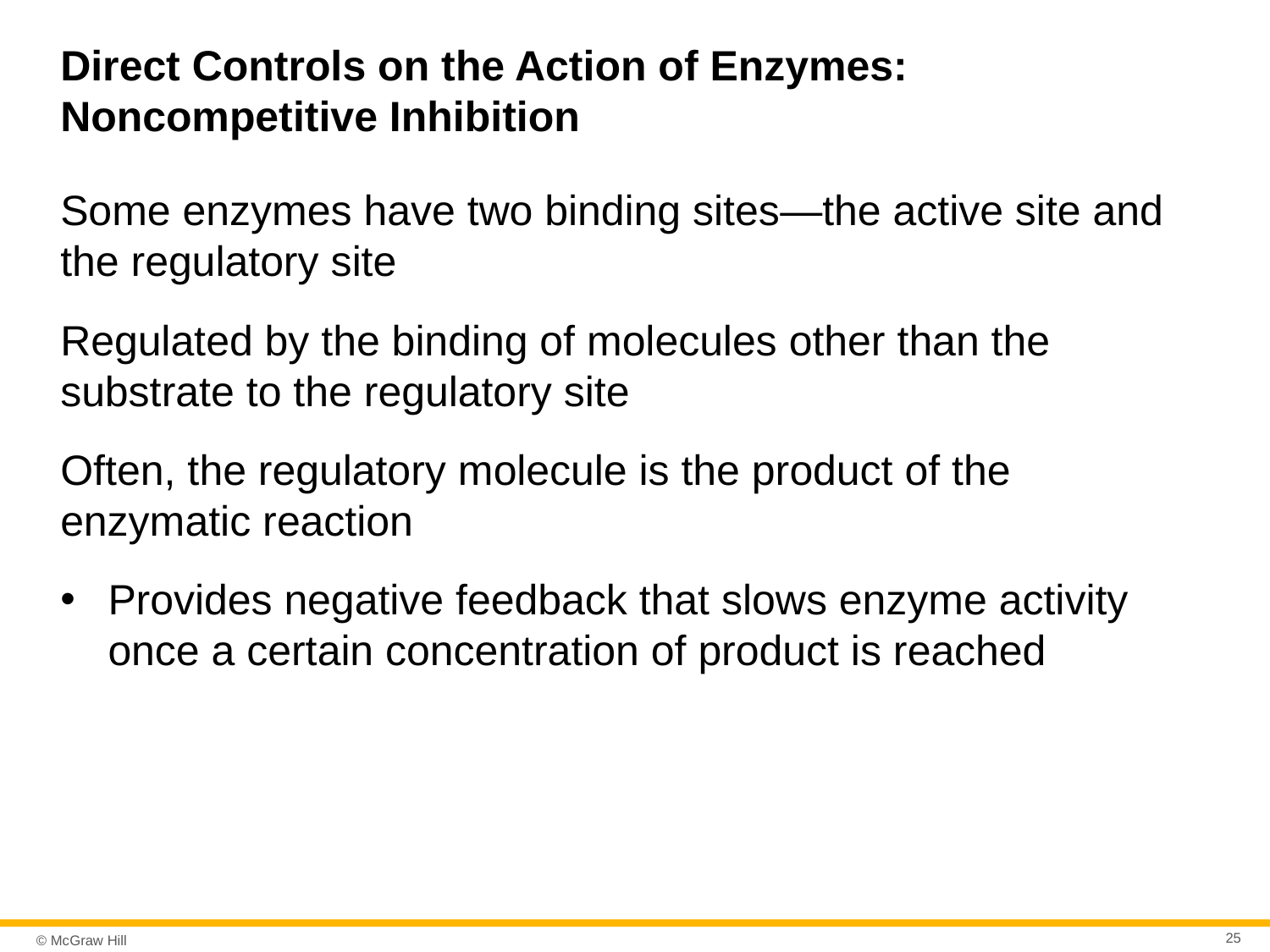

# Direct Controls on the Action of Enzymes:  Noncompetitive Inhibition
Some enzymes have two binding sites—the active site and the regulatory site
Regulated by the binding of molecules other than the substrate to the regulatory site
Often, the regulatory molecule is the product of the enzymatic reaction
Provides negative feedback that slows enzyme activity once a certain concentration of product is reached